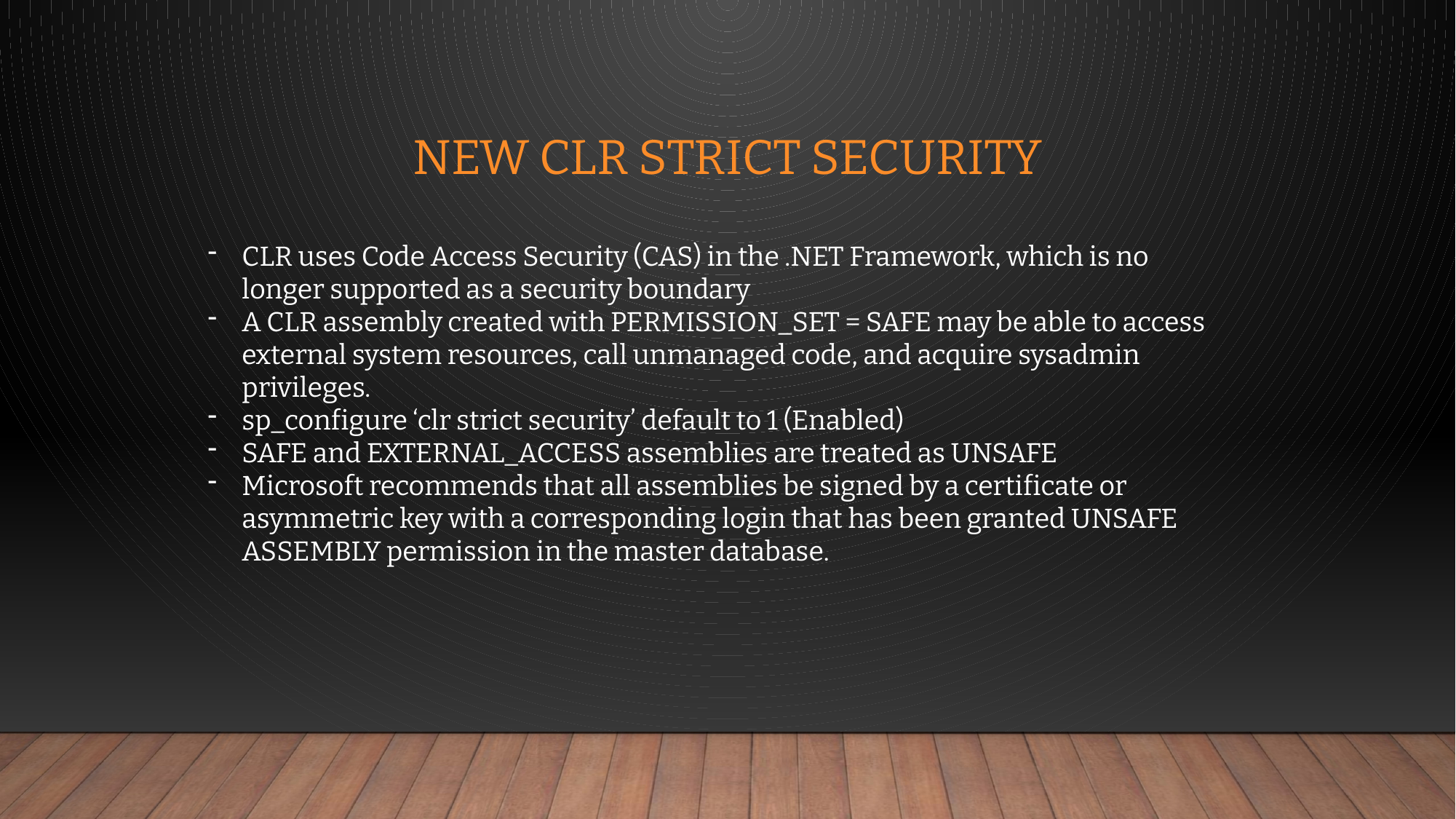

# New CLR strict security
CLR uses Code Access Security (CAS) in the .NET Framework, which is no longer supported as a security boundary
A CLR assembly created with PERMISSION_SET = SAFE may be able to access external system resources, call unmanaged code, and acquire sysadmin privileges.
sp_configure ‘clr strict security’ default to 1 (Enabled)
SAFE and EXTERNAL_ACCESS assemblies are treated as UNSAFE
Microsoft recommends that all assemblies be signed by a certificate or asymmetric key with a corresponding login that has been granted UNSAFE ASSEMBLY permission in the master database.